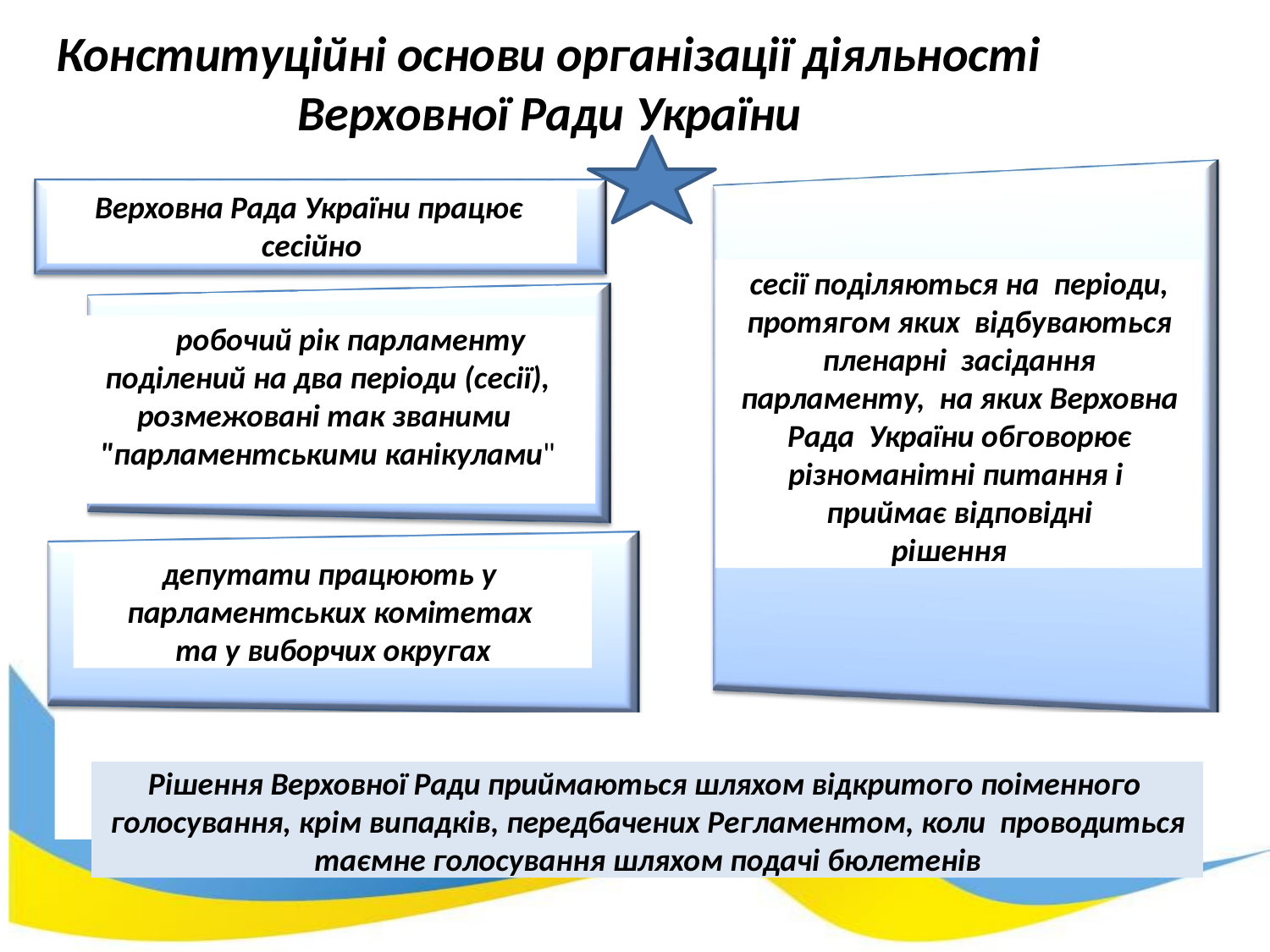

# Конституційні основи організації діяльності  Верховної Ради України

Верховна Рада України працює  сесійно
сесії поділяються на  періоди, протягом яких  відбуваються пленарні  засідання парламенту,  на яких Верховна Рада  України обговорює
різноманітні питання і  приймає відповідні
рішення

робочий рік парламенту  поділений на два періоди (сесії), розмежовані так званими  "парламентськими канікулами"

депутати працюють у  парламентських комітетах  та у виборчих округах
Рішення Верховної Ради приймаються шляхом відкритого поіменного  голосування, крім випадків, передбачених Регламентом, коли  проводиться таємне голосування шляхом подачі бюлетенів
27